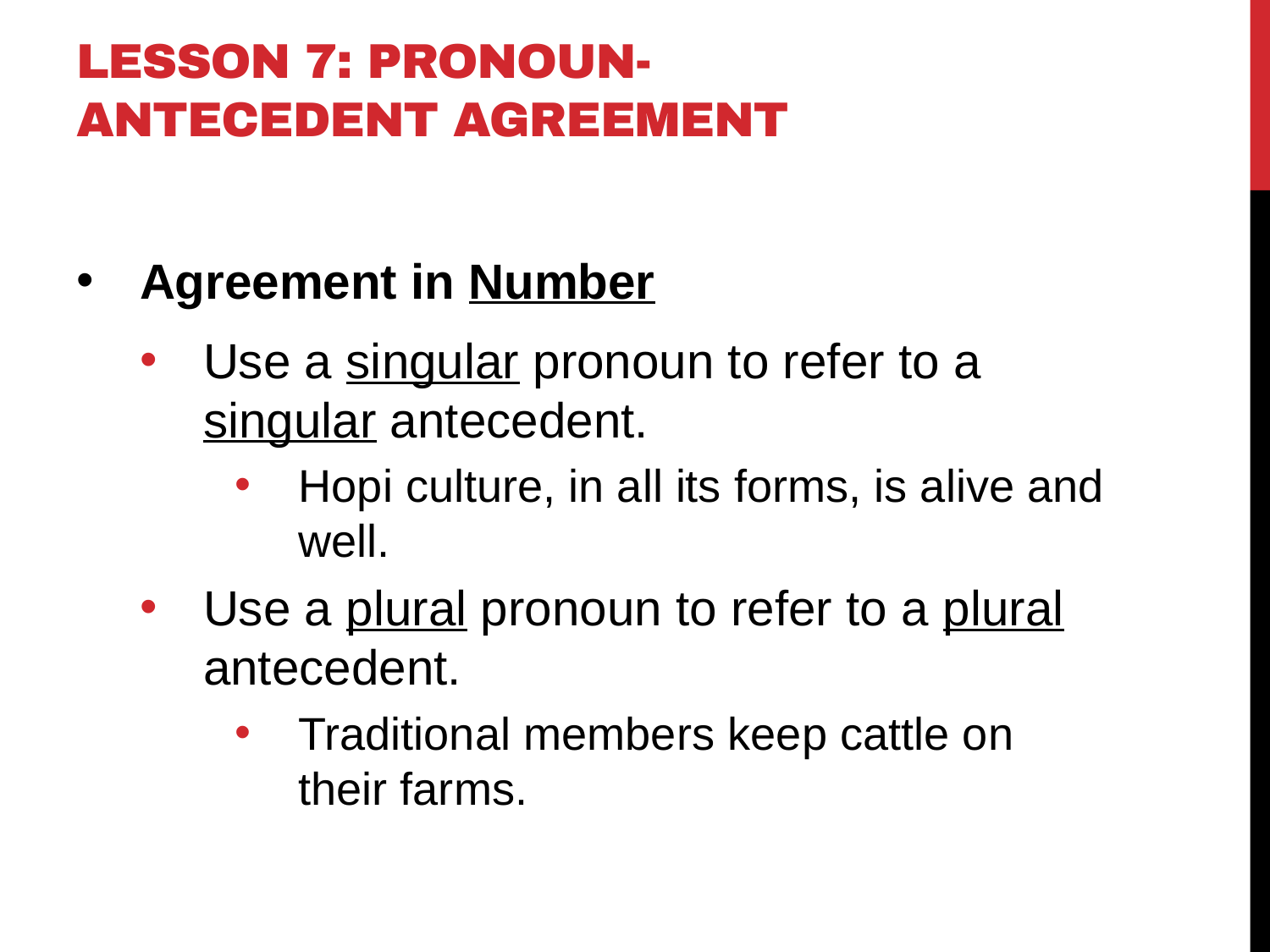

# Lesson 7: Pronoun-Antecedent Agreement
Agreement in Number
Use a singular pronoun to refer to a singular antecedent.
Hopi culture, in all its forms, is alive and well.
Use a plural pronoun to refer to a plural antecedent.
Traditional members keep cattle on their farms.